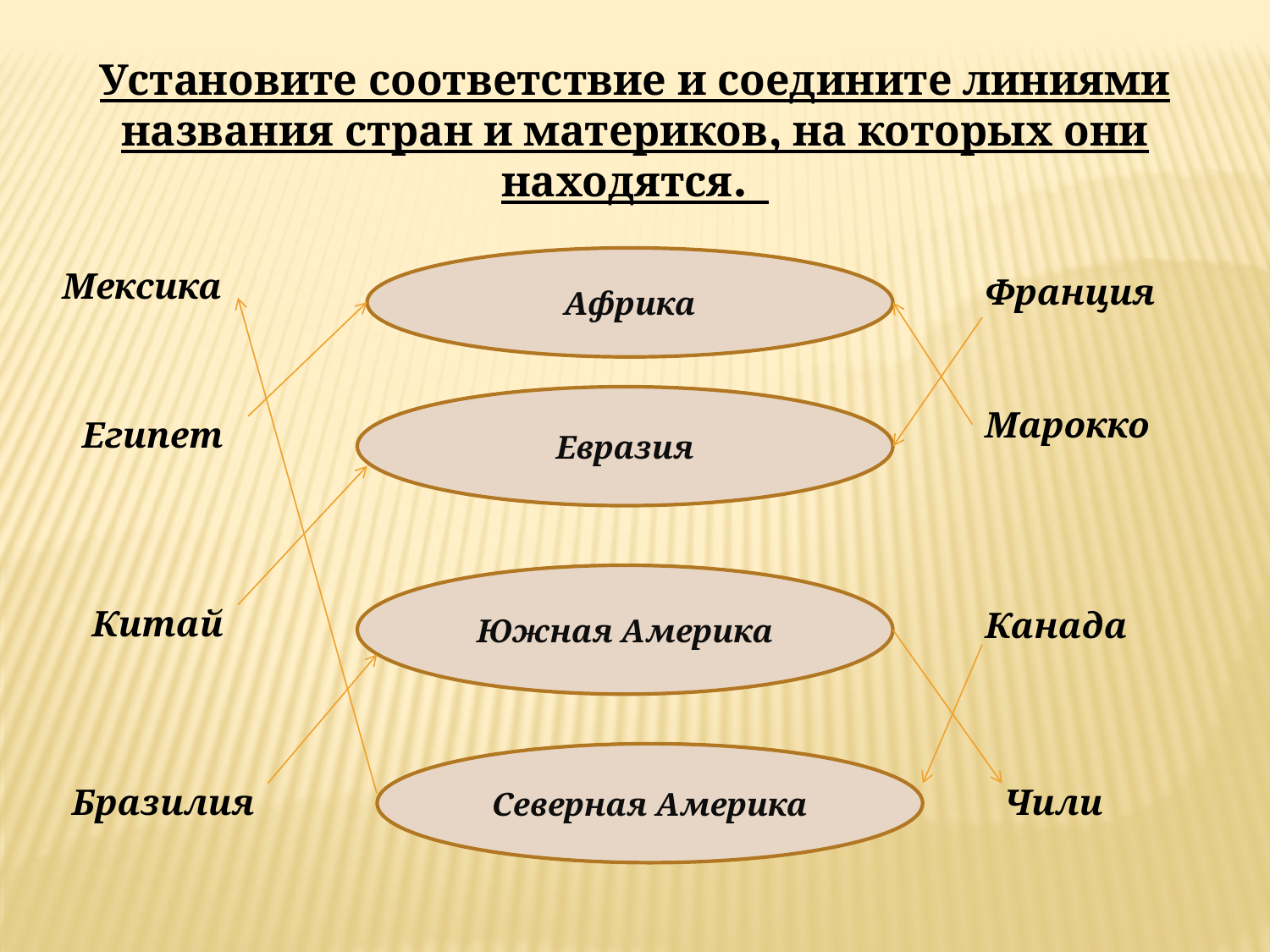

Установите соответствие и соедините линиями названия стран и материков, на которых они находятся.
Африка
Мексика
Франция

Евразия
Марокко
Египет

Южная Америка
Китай
Канада

Северная Америка
Бразилия
Чили